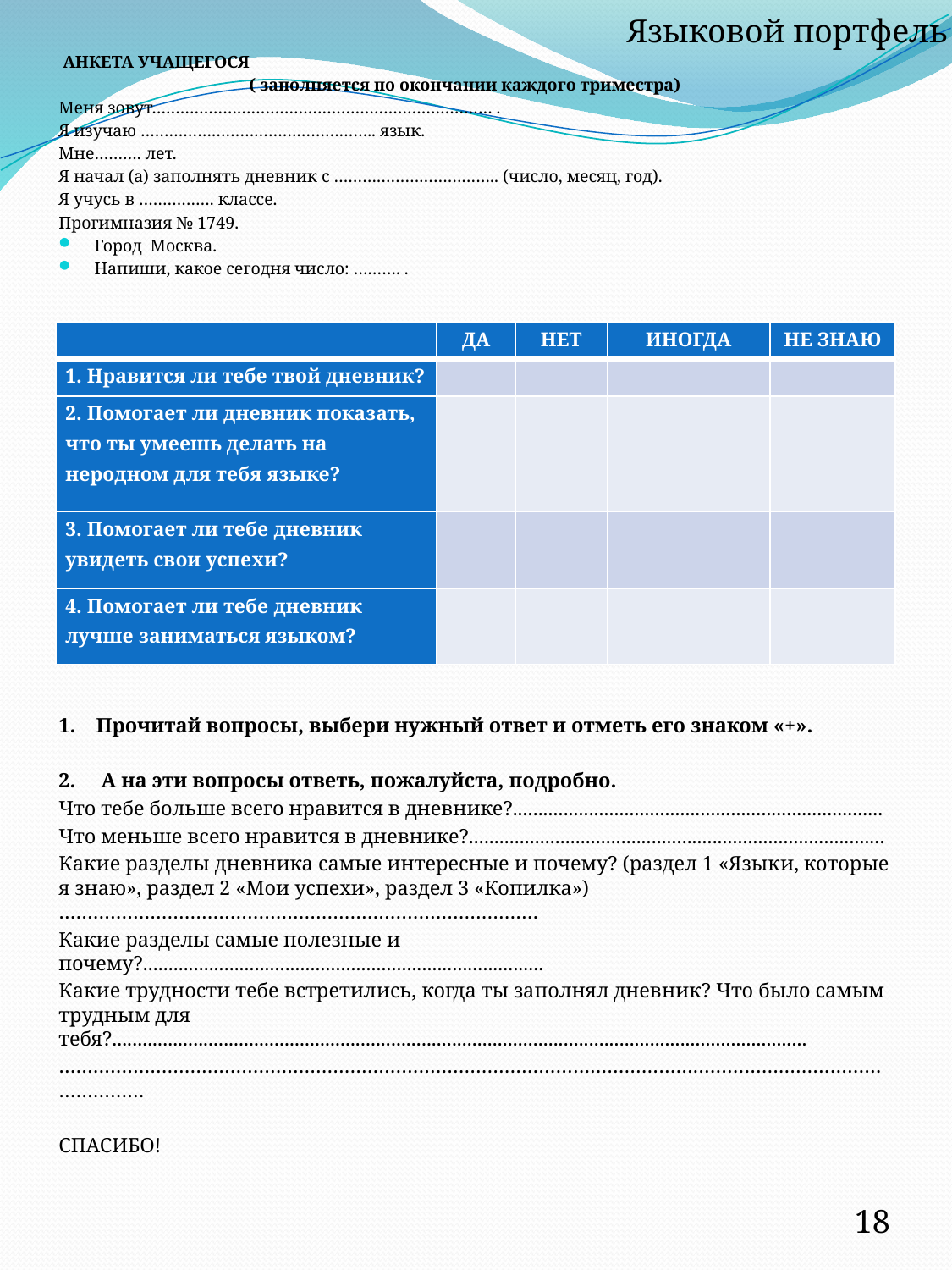

Языковой портфель
 АНКЕТА УЧАЩЕГОСЯ
                                             ( заполняется по окончании каждого триместра)
Меня зовут……………………………………………………………… .
Я изучаю ………………………………………….. язык.
Мне………. лет.
Я начал (а) заполнять дневник с …………………………….. (число, месяц, год).
Я учусь в ……………. классе.
Прогимназия № 1749.
Город  Москва.
Напиши, какое сегодня число: ………. .

1.    Прочитай вопросы, выбери нужный ответ и отметь его знаком «+».

2.     А на эти вопросы ответь, пожалуйста, подробно.
Что тебе больше всего нравится в дневнике?.........................................................................
Что меньше всего нравится в дневнике?..................................................................................
Какие разделы дневника самые интересные и почему? (раздел 1 «Языки, которые я знаю», раздел 2 «Мои успехи», раздел 3 «Копилка»)…………………………………………………………………………
Какие разделы самые полезные и почему?...............................................................................
Какие трудности тебе встретились, когда ты заполнял дневник? Что было самым трудным для тебя?.........................................................................................................................................
……………………………………………………………………………………………………………………………………………

СПАСИБО!
|  | ДА | НЕТ | ИНОГДА | НЕ ЗНАЮ |
| --- | --- | --- | --- | --- |
| 1. Нравится ли тебе твой дневник? |  |  |  |  |
| 2. Помогает ли дневник показать, что ты умеешь делать на неродном для тебя языке? |  |  |  |  |
| 3. Помогает ли тебе дневник увидеть свои успехи? |  |  |  |  |
| 4. Помогает ли тебе дневник лучше заниматься языком? |  |  |  |  |
18